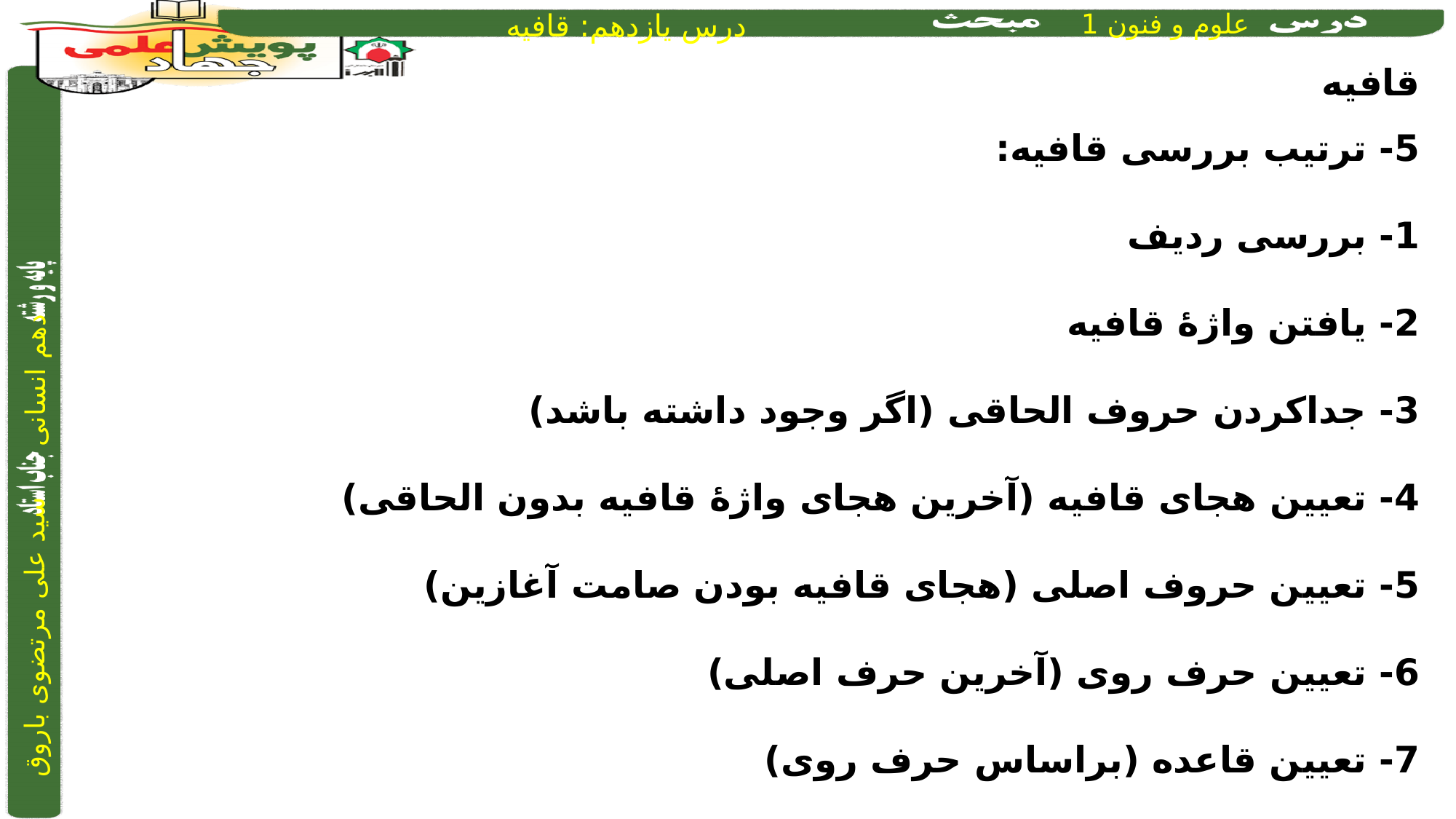

قافیه
5- ترتیب بررسی قافیه:
1- بررسی ردیف
2- یافتن واژۀ قافیه
3- جداکردن حروف الحاقی (اگر وجود داشته باشد)
4- تعیین هجای قافیه (آخرین هجای واژۀ قافیه بدون الحاقی)
5- تعیین حروف اصلی (هجای قافیه بودن صامت آغازین)
6- تعیین حرف روی (آخرین حرف اصلی)
7- تعیین قاعده (براساس حرف روی)